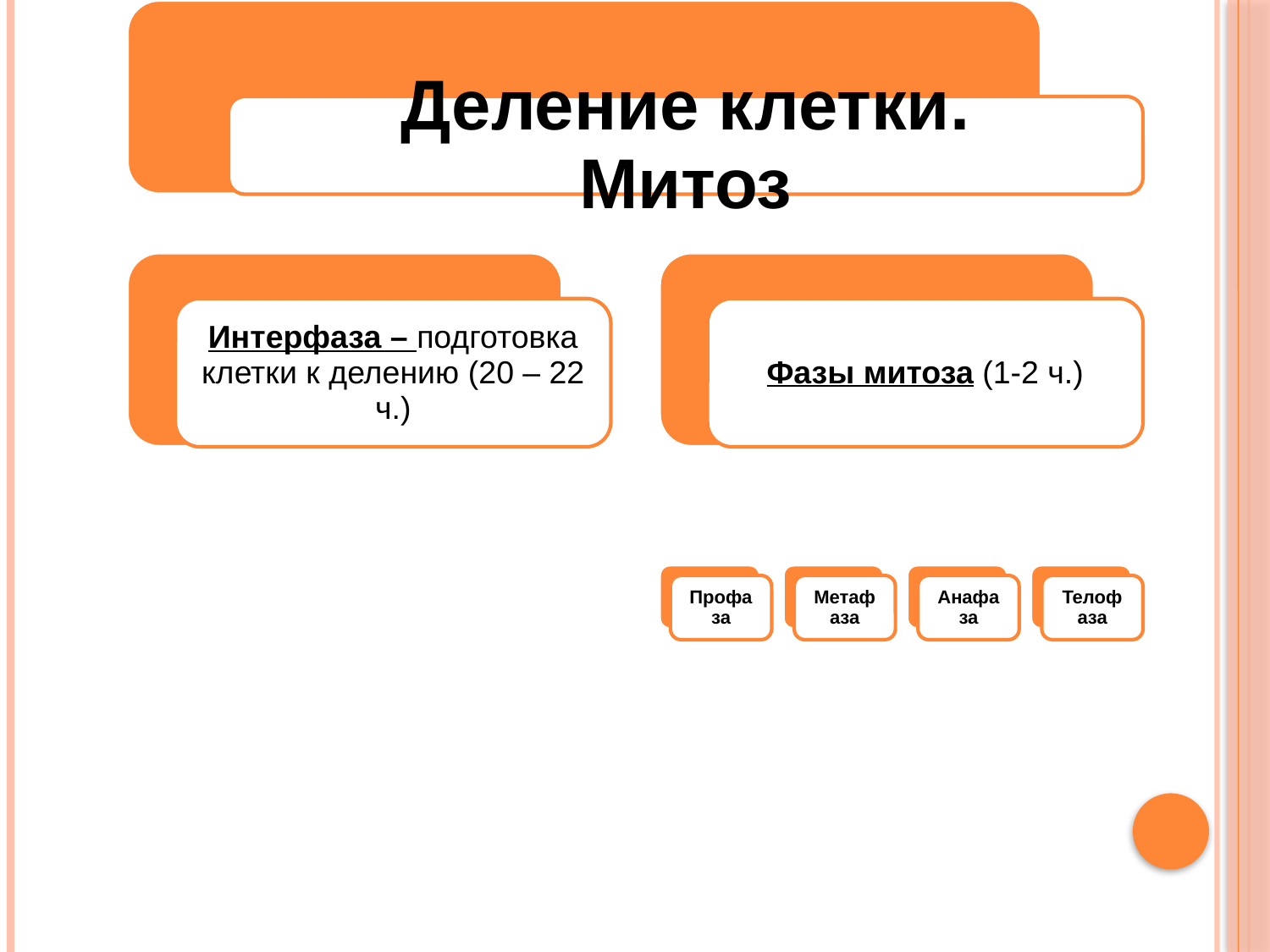

Деление клетки.
Митоз
Интерфаза – подготовка клетки к делению (20 – 22 ч.)
Фазы митоза (1-2 ч.)
Профаза
Метафаза
Анафаза
Телофаза